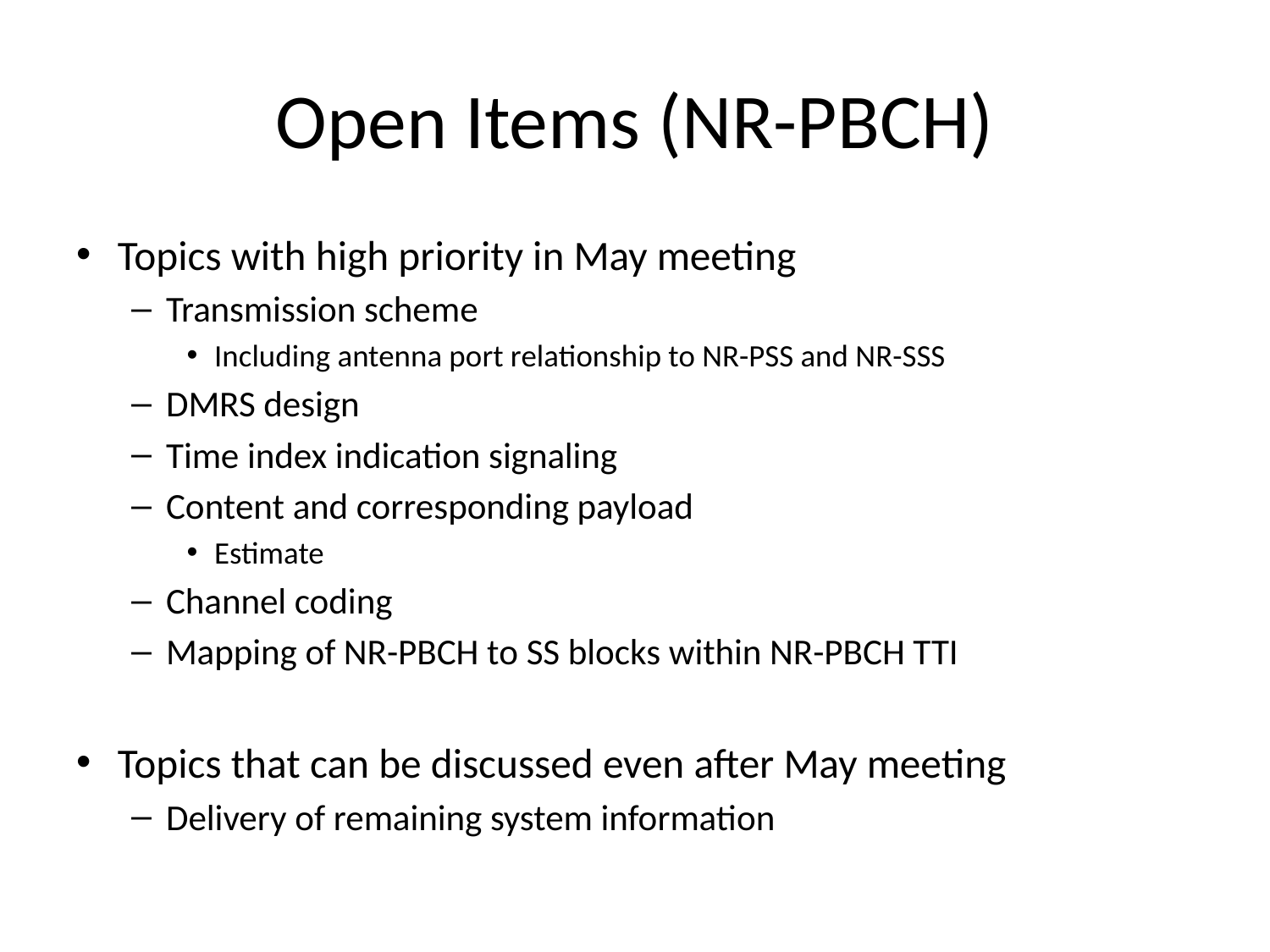

# Open Items (NR-PBCH)
Topics with high priority in May meeting
Transmission scheme
Including antenna port relationship to NR-PSS and NR-SSS
DMRS design
Time index indication signaling
Content and corresponding payload
Estimate
Channel coding
Mapping of NR-PBCH to SS blocks within NR-PBCH TTI

Topics that can be discussed even after May meeting
Delivery of remaining system information